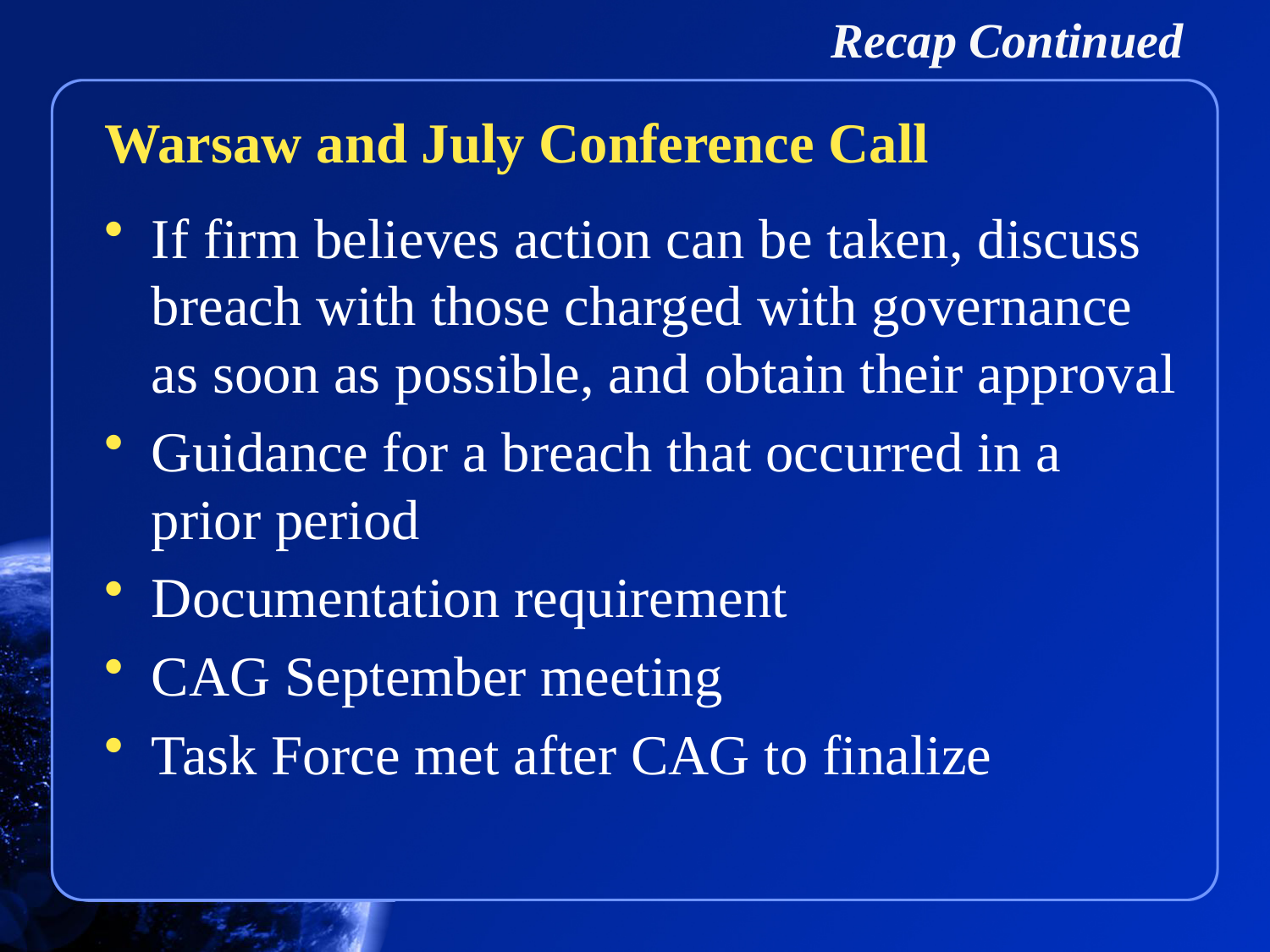

# Recap Continued
Warsaw and July Conference Call
If firm believes action can be taken, discuss breach with those charged with governance as soon as possible, and obtain their approval
Guidance for a breach that occurred in a prior period
Documentation requirement
CAG September meeting
Task Force met after CAG to finalize